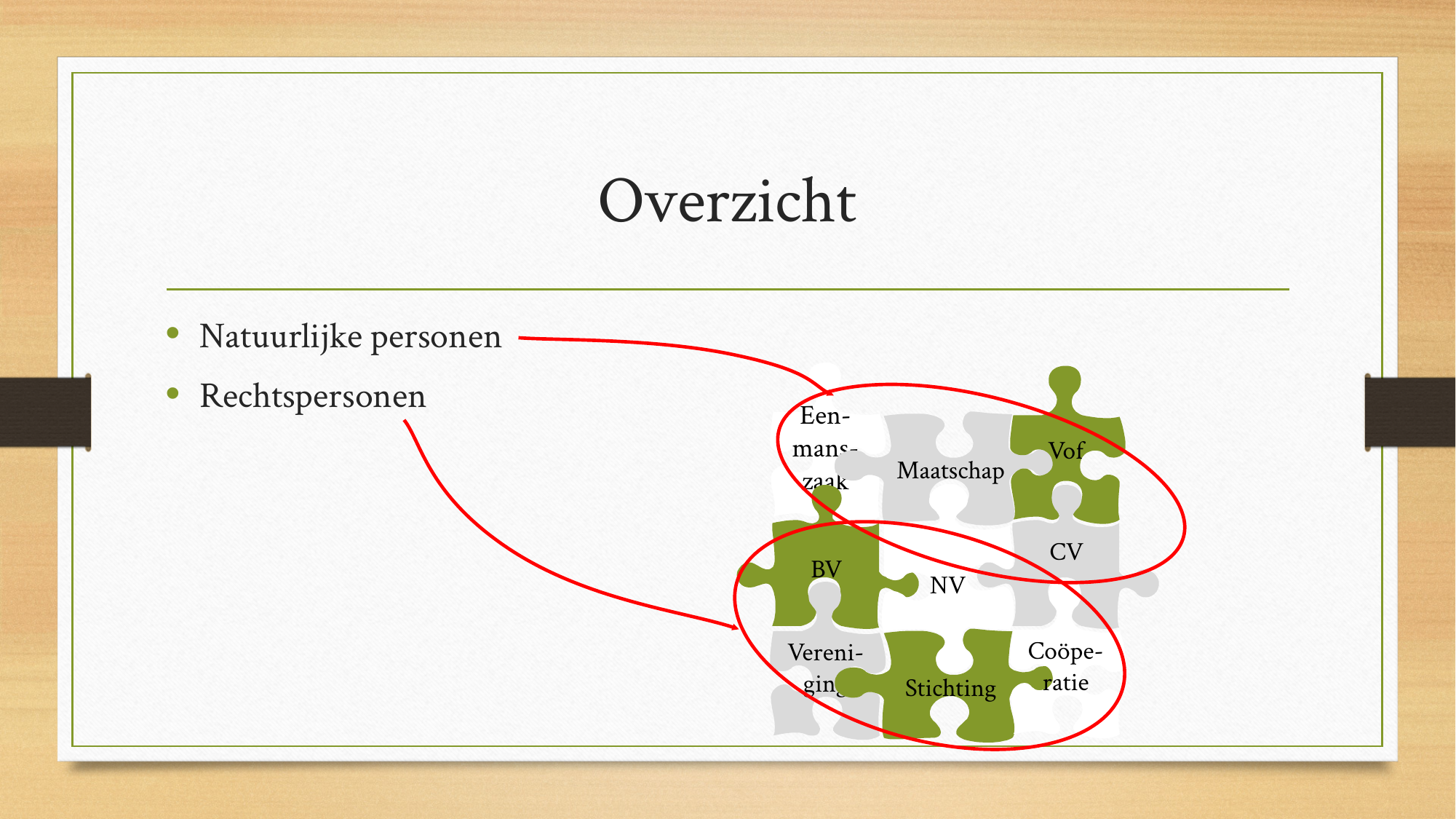

# Overzicht
Natuurlijke personen
Rechtspersonen

Een-
mans-zaak

Vof
Maatschap

NV
BV
CV

Coöpe-ratie

Vereni-ging
Stichting